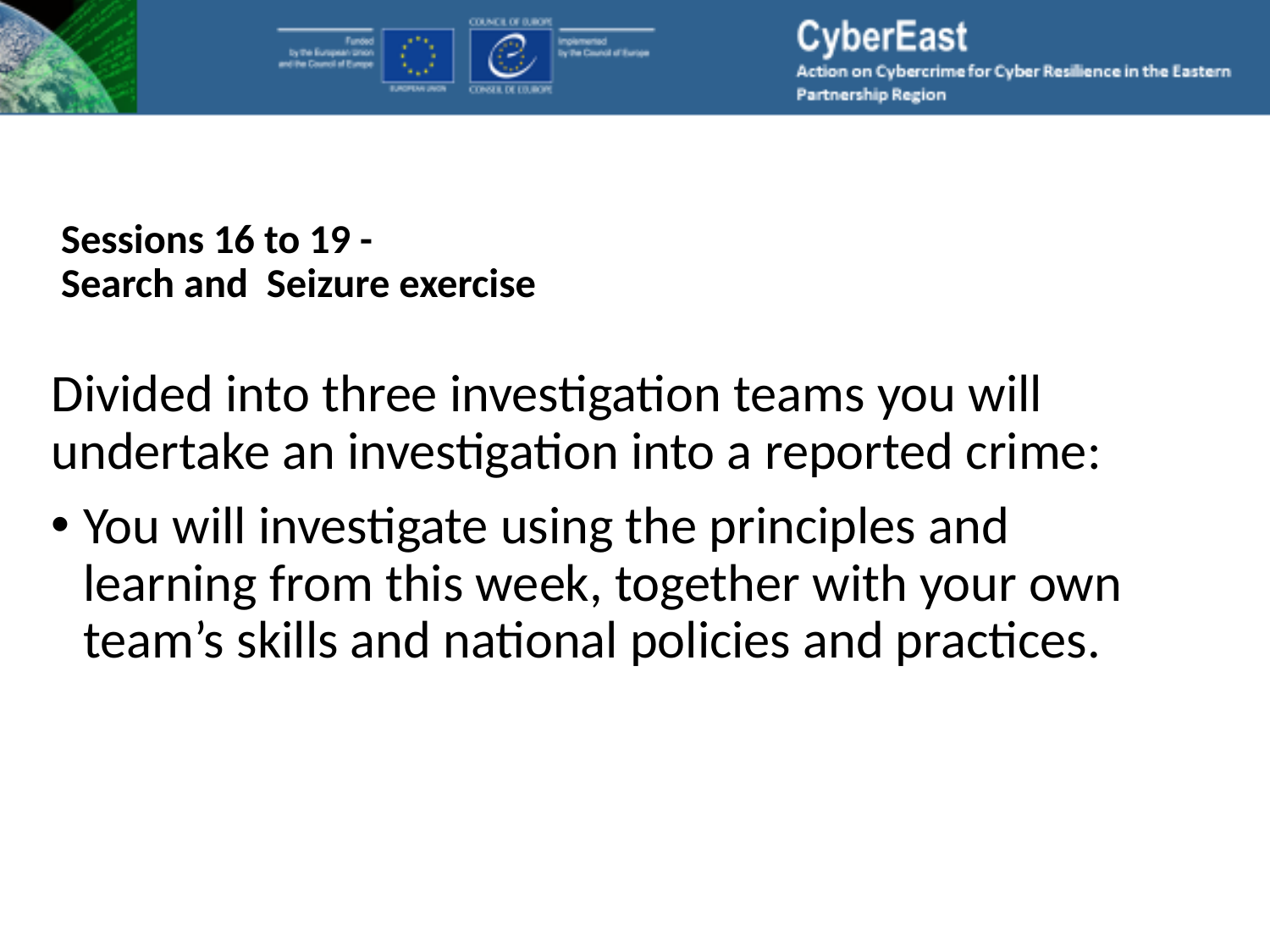

# Sessions 16 to 19 - Search and  Seizure exercise
Divided into three investigation teams you will undertake an investigation into a reported crime:
You will investigate using the principles and learning from this week, together with your own team’s skills and national policies and practices.